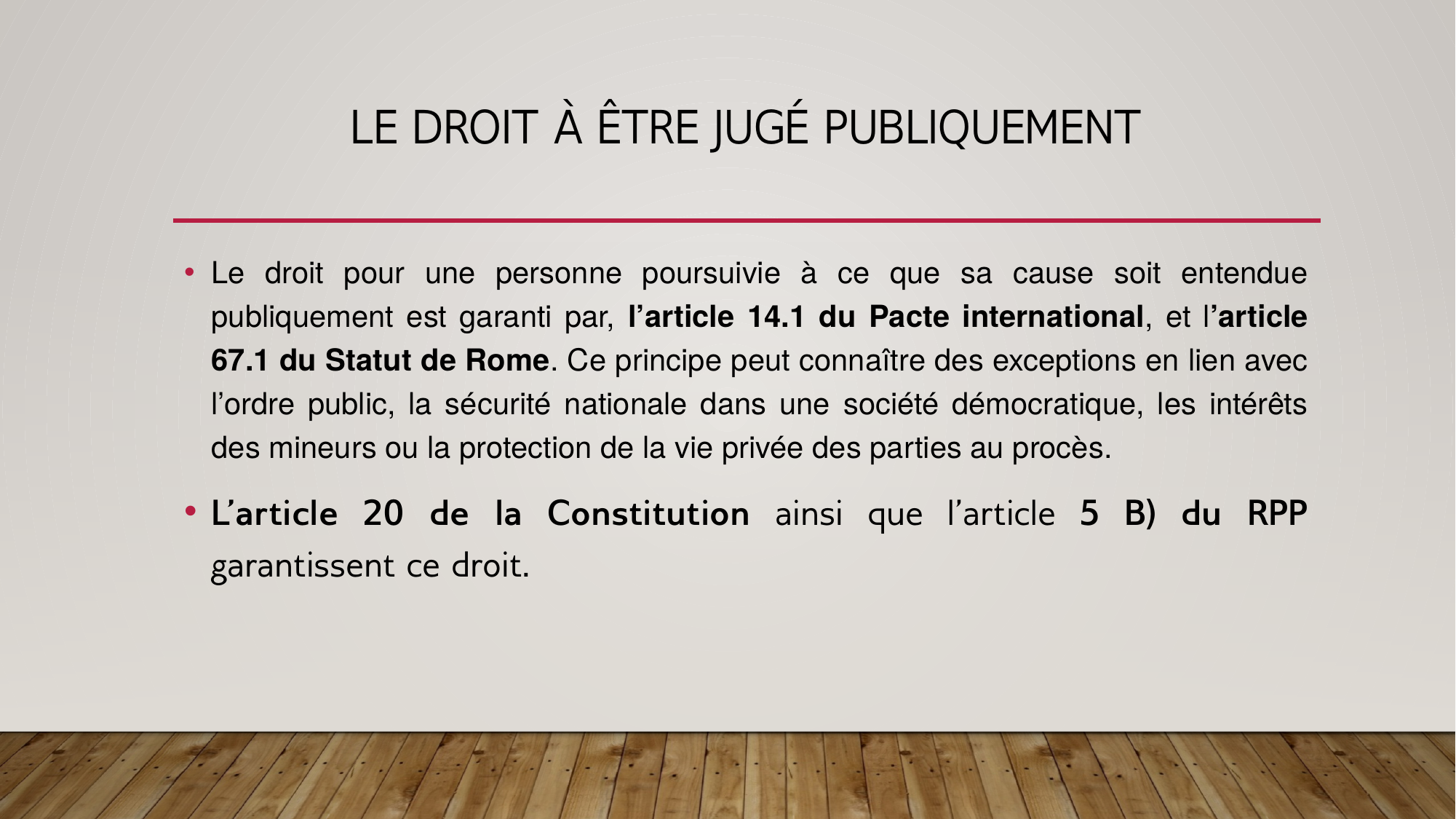

# Le DROIT À être jugé publiquement
Le droit pour une personne poursuivie à ce que sa cause soit entendue publiquement est garanti par, l’article 14.1 du Pacte international, et l’article 67.1 du Statut de Rome. Ce principe peut connaître des exceptions en lien avec l’ordre public, la sécurité nationale dans une société démocratique, les intérêts des mineurs ou la protection de la vie privée des parties au procès.
L’article 20 de la Constitution ainsi que l’article 5 B) du RPP garantissent ce droit.